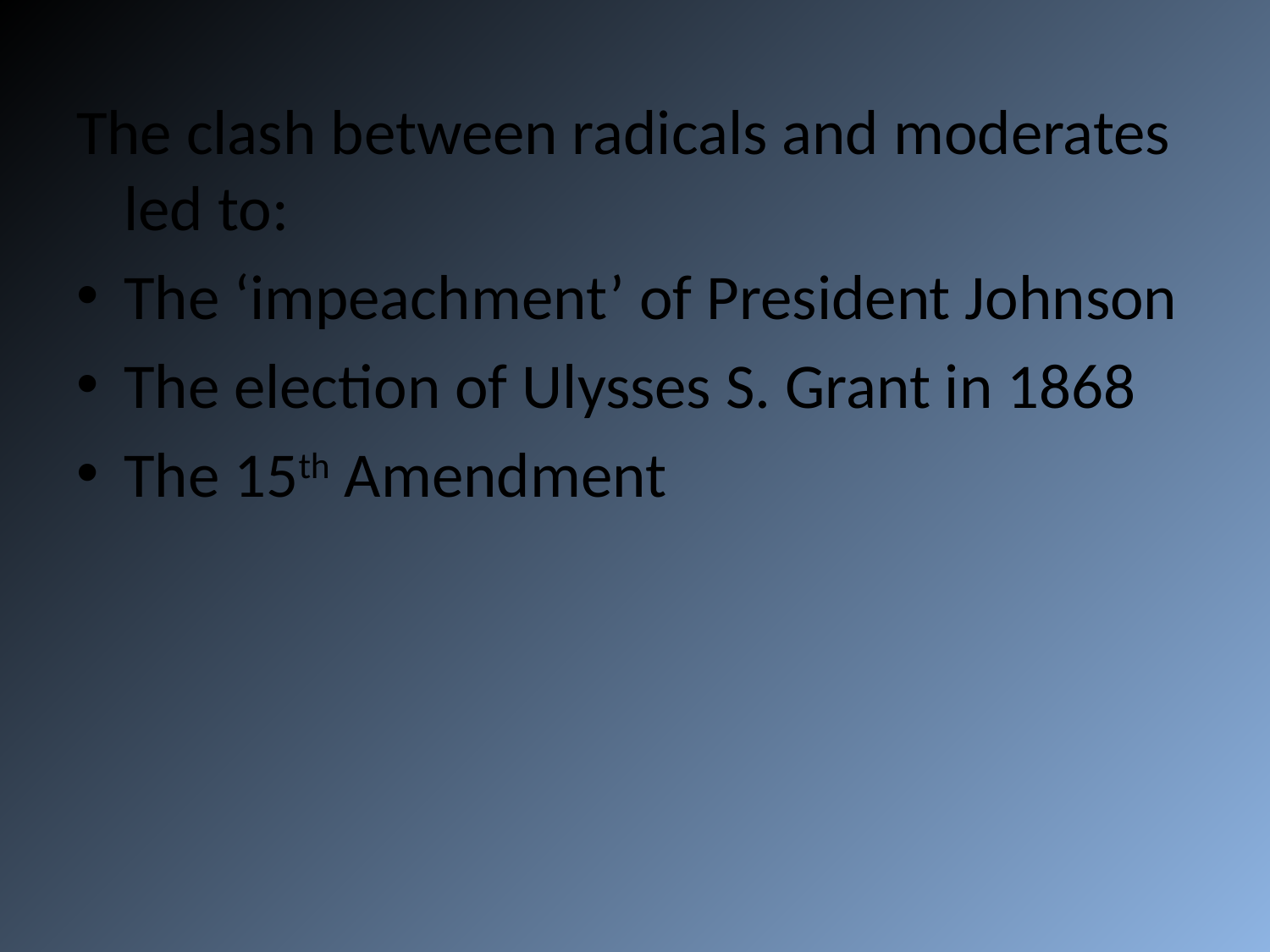

The clash between radicals and moderates led to:
The ‘impeachment’ of President Johnson
The election of Ulysses S. Grant in 1868
The 15th Amendment